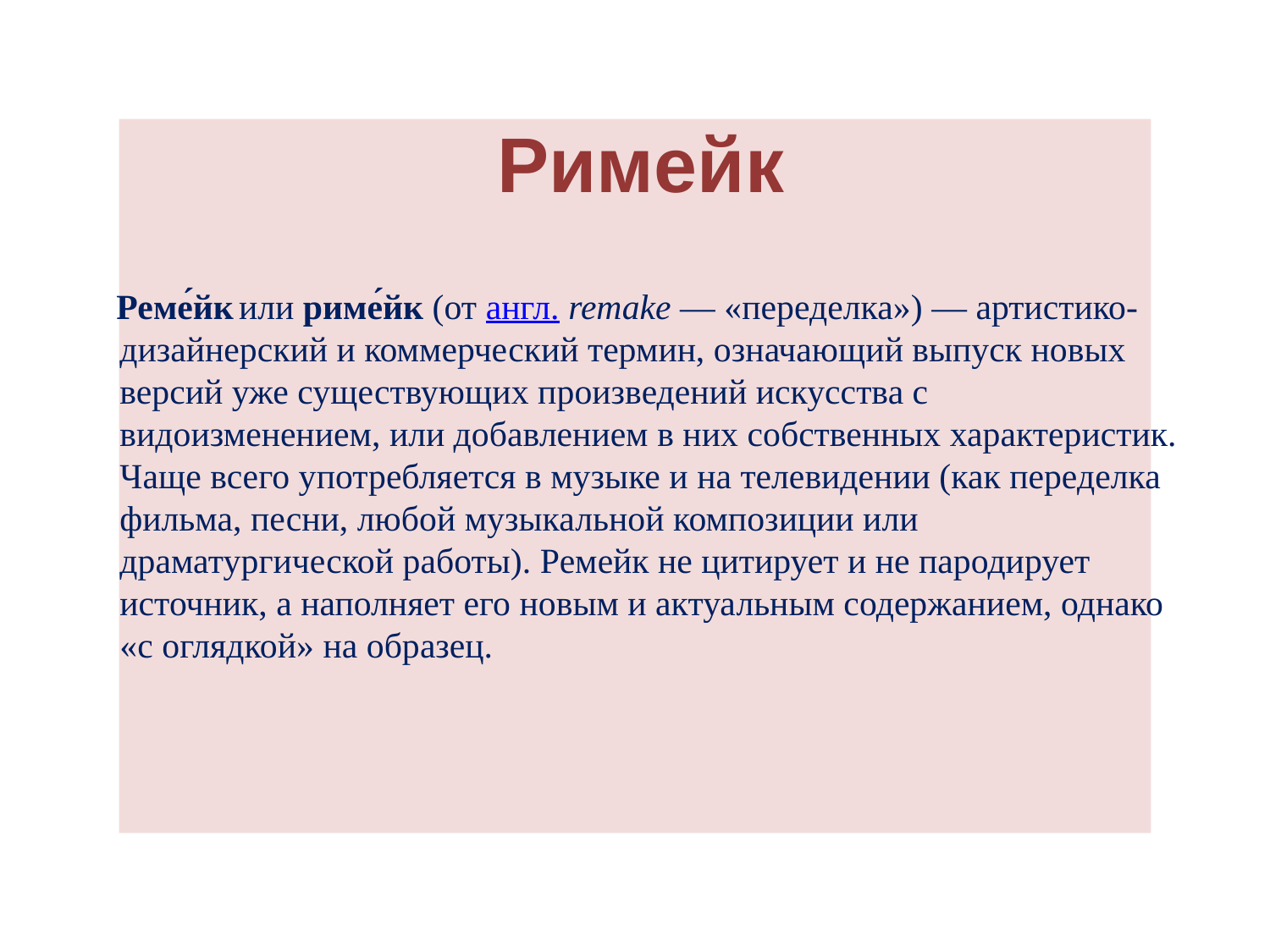

# Римейк
     Реме́йк или риме́йк (от англ. remake — «переделка») — артистико-дизайнерский и коммерческий термин, означающий выпуск новых версий уже существующих произведений искусства с видоизменением, или добавлением в них собственных характеристик. Чаще всего употребляется в музыке и на телевидении (как переделка фильма, песни, любой музыкальной композиции или драматургической работы). Ремейк не цитирует и не пародирует источник, а наполняет его новым и актуальным содержанием, однако «с оглядкой» на образец.